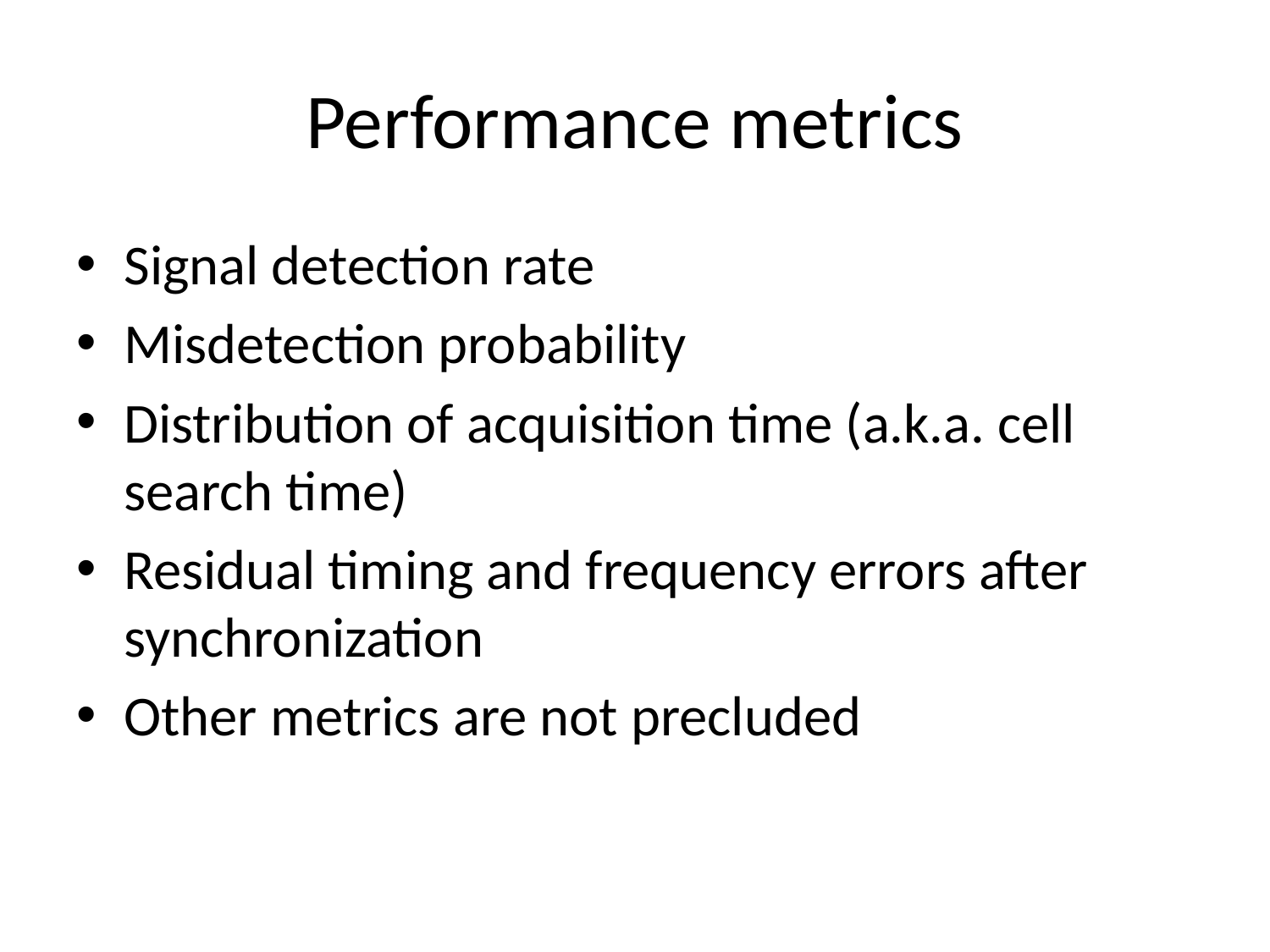

# Performance metrics
Signal detection rate
Misdetection probability
Distribution of acquisition time (a.k.a. cell search time)
Residual timing and frequency errors after synchronization
Other metrics are not precluded